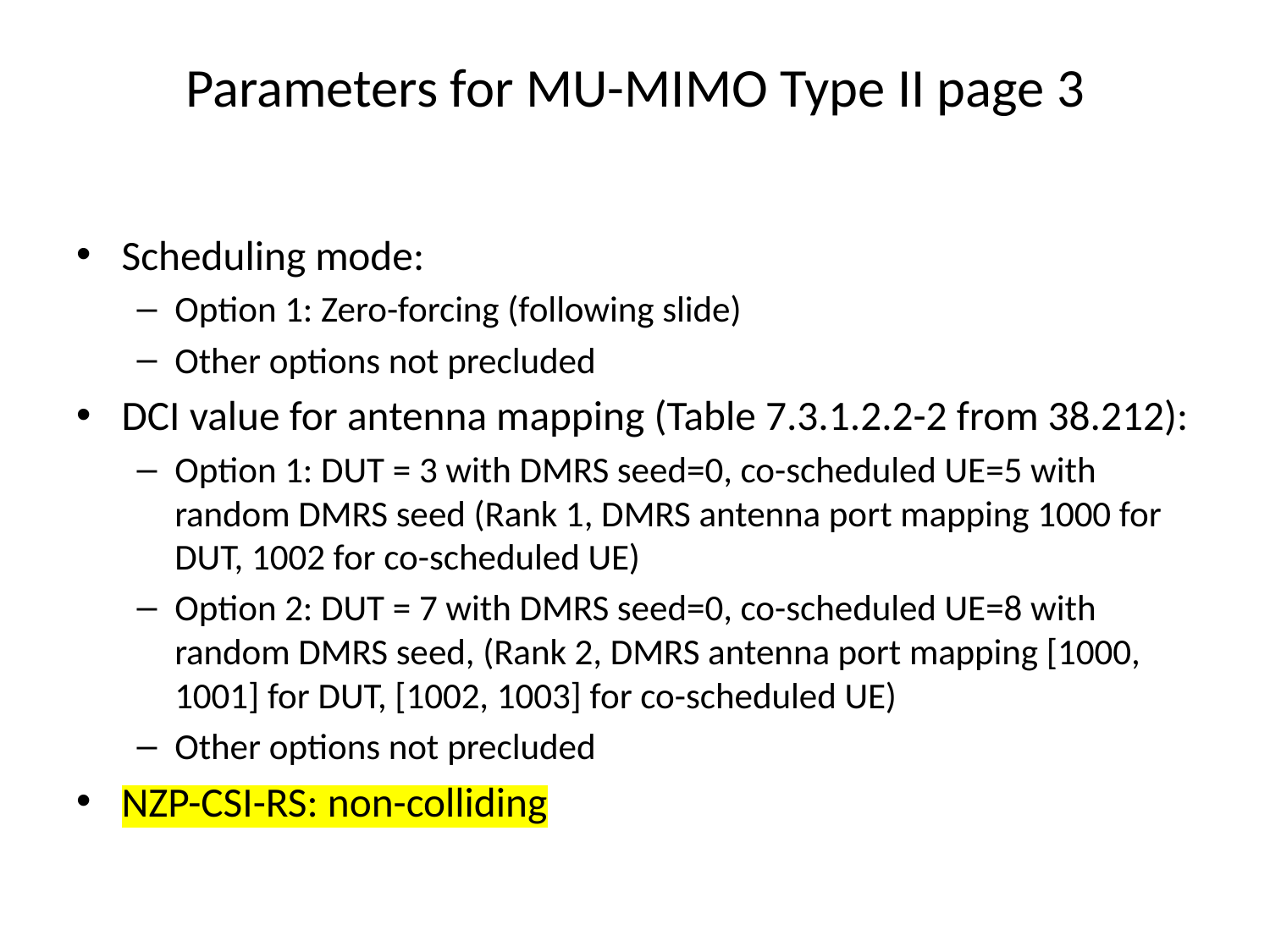

# Parameters for MU-MIMO Type II page 3
Scheduling mode:
Option 1: Zero-forcing (following slide)
Other options not precluded
DCI value for antenna mapping (Table 7.3.1.2.2-2 from 38.212):
Option 1: DUT = 3 with DMRS seed=0, co-scheduled UE=5 with random DMRS seed (Rank 1, DMRS antenna port mapping 1000 for DUT, 1002 for co-scheduled UE)
Option 2: DUT = 7 with DMRS seed=0, co-scheduled UE=8 with random DMRS seed, (Rank 2, DMRS antenna port mapping [1000, 1001] for DUT, [1002, 1003] for co-scheduled UE)
Other options not precluded
NZP-CSI-RS: non-colliding